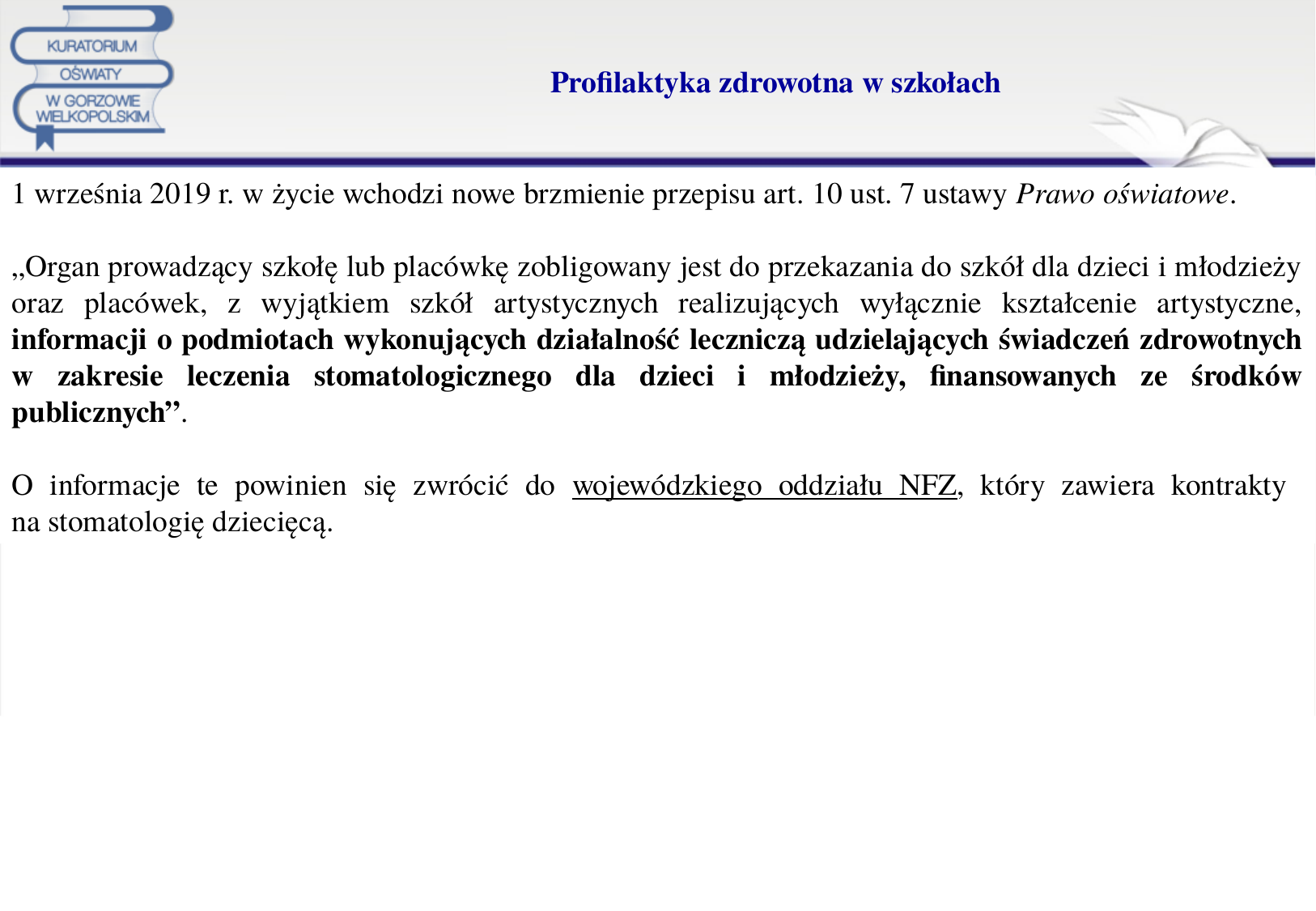

# Profilaktyka zdrowotna w szkołach
1 września 2019 r. w życie wchodzi nowe brzmienie przepisu art. 10 ust. 7 ustawy Prawo oświatowe.

„Organ prowadzący szkołę lub placówkę zobligowany jest do przekazania do szkół dla dzieci i młodzieży oraz placówek, z wyjątkiem szkół artystycznych realizujących wyłącznie kształcenie artystyczne, informacji o podmiotach wykonujących działalność leczniczą udzielających świadczeń zdrowotnych w zakresie leczenia stomatologicznego dla dzieci i młodzieży, finansowanych ze środków publicznych”.

O informacje te powinien się zwrócić do wojewódzkiego oddziału NFZ, który zawiera kontrakty
na stomatologię dziecięcą.